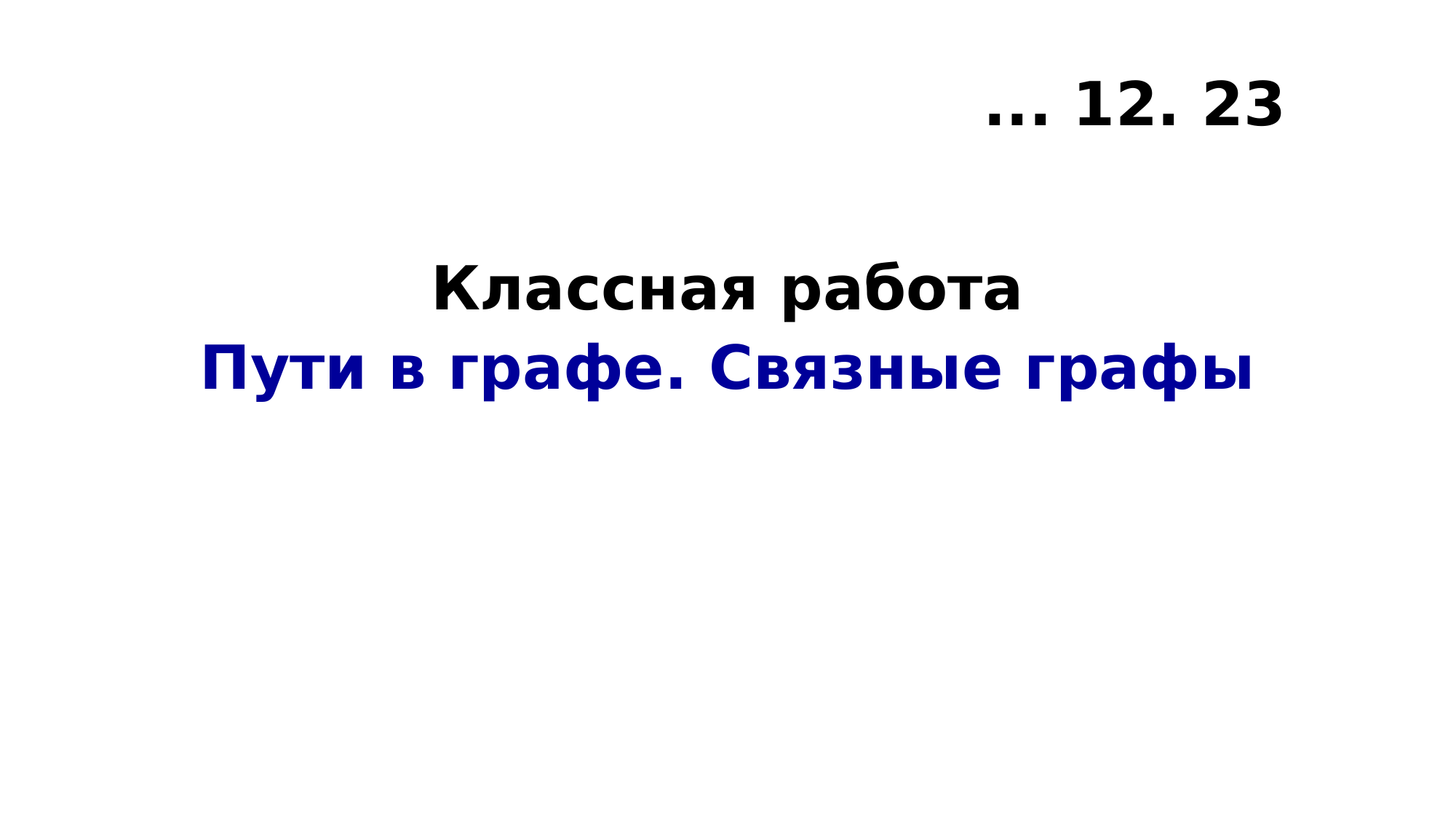

... 12. 23

Классная работа
Пути в графе. Связные графы